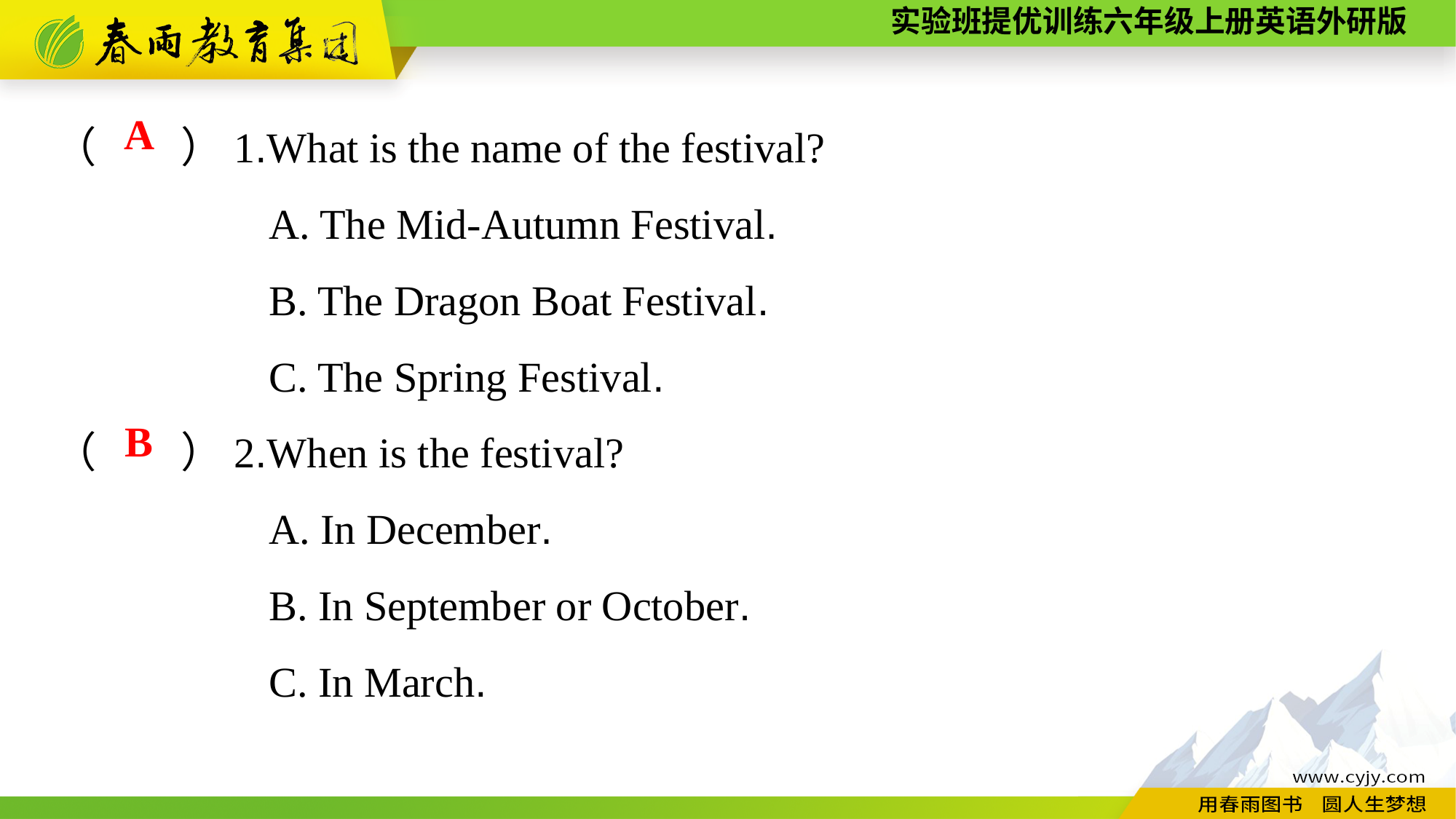

（　　）1.What is the name of the festival?
A. The Mid-Autumn Festival.
B. The Dragon Boat Festival.
C. The Spring Festival.
（　　）2.When is the festival?
A. In December.
B. In September or October.
C. In March.
A
B